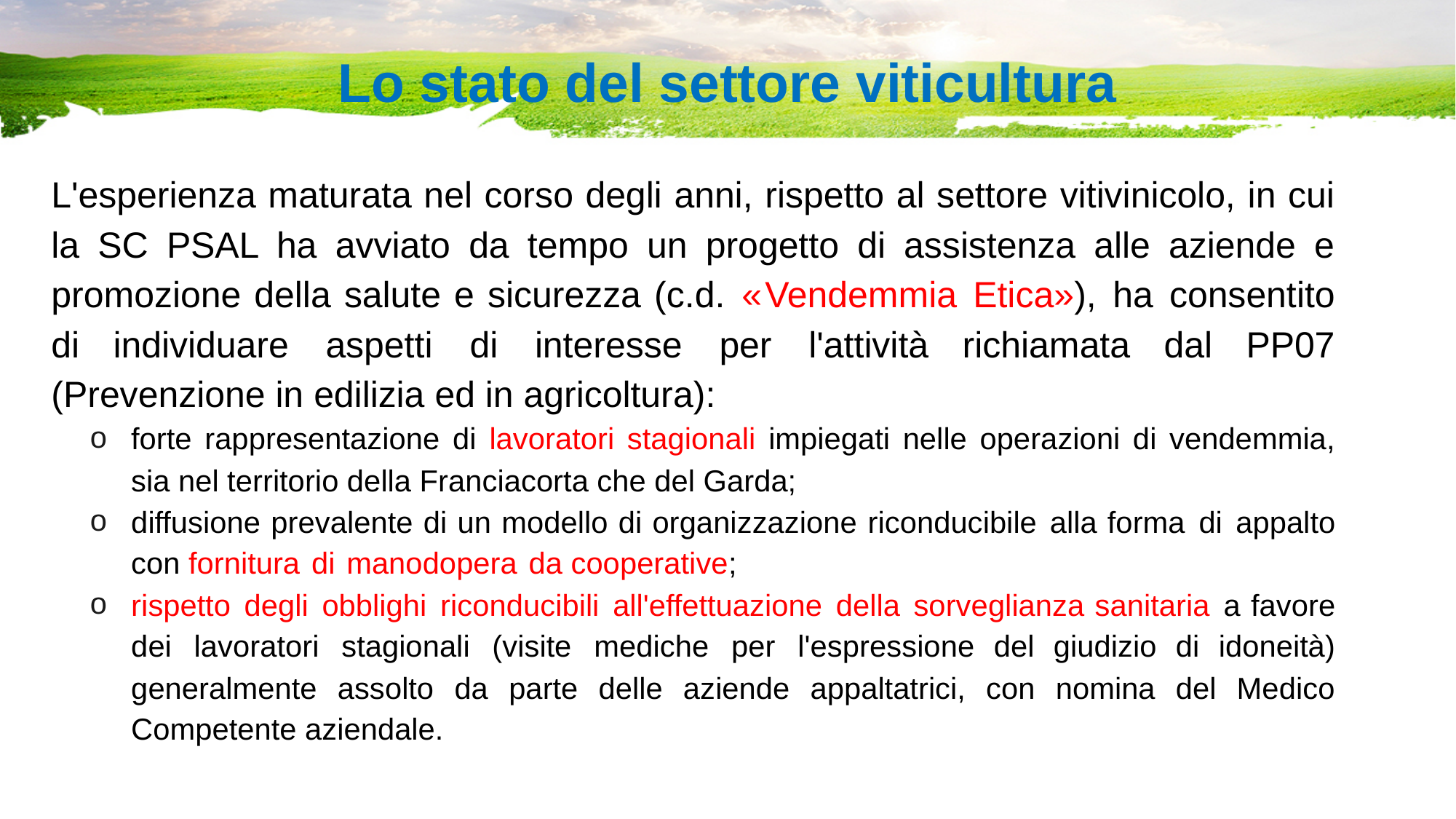

# Lo stato del settore viticultura
L'esperienza maturata nel corso degli anni, rispetto al settore vitivinicolo, in cui la SC PSAL ha avviato da tempo un progetto di assistenza alle aziende e promozione della salute e sicurezza (c.d. «Vendemmia Etica»), ha consentito di individuare aspetti di interesse per l'attività richiamata dal PP07 (Prevenzione in edilizia ed in agricoltura):
forte rappresentazione di lavoratori stagionali impiegati nelle operazioni di vendemmia, sia nel territorio della Franciacorta che del Garda;
diffusione prevalente di un modello di organizzazione riconducibile alla forma di appalto con fornitura di manodopera da cooperative;
rispetto degli obblighi riconducibili all'effettuazione della sorveglianza sanitaria a favore dei lavoratori stagionali (visite mediche per l'espressione del giudizio di idoneità) generalmente assolto da parte delle aziende appaltatrici, con nomina del Medico Competente aziendale.